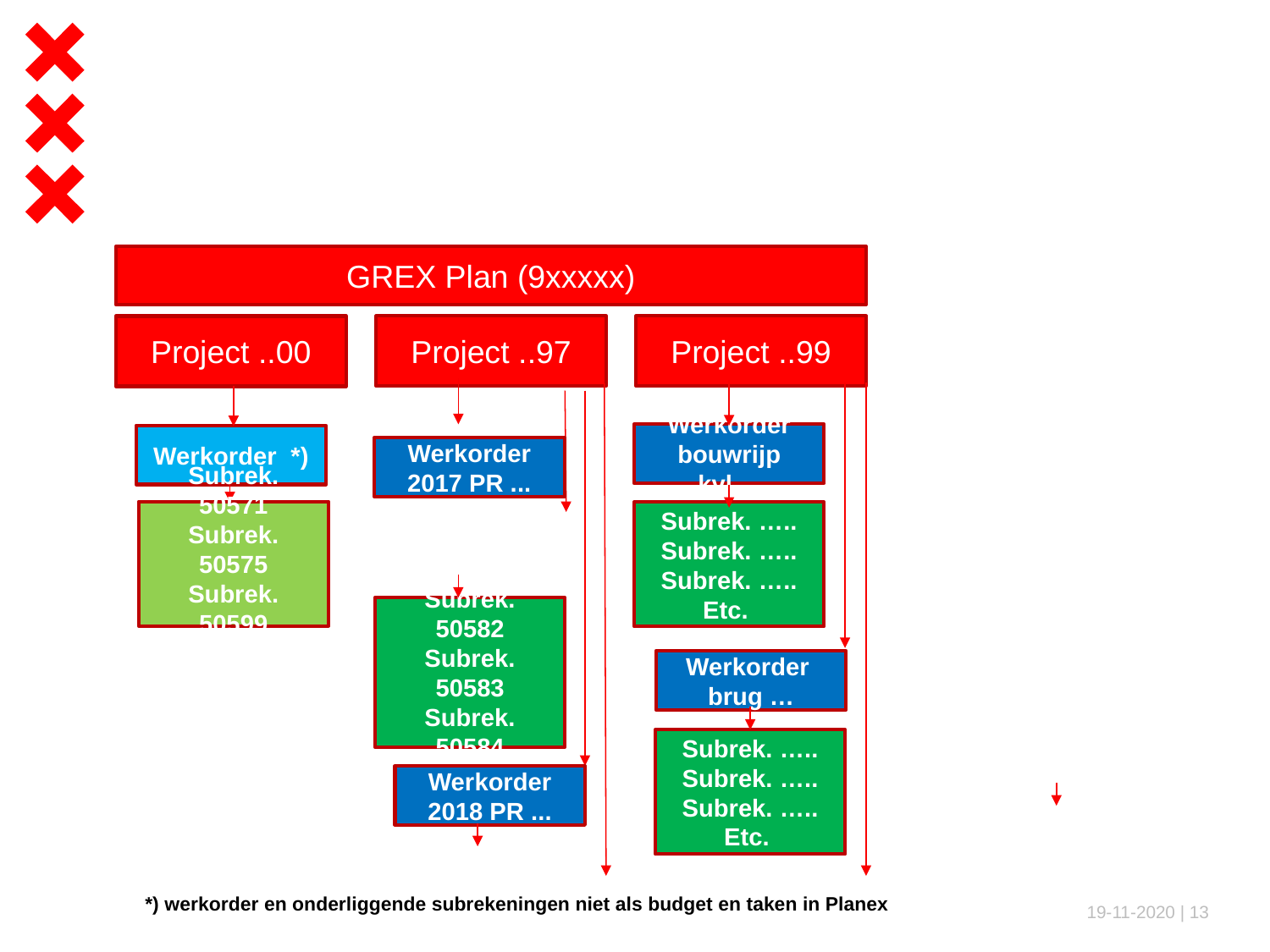

#
GREX Plan (9xxxxx)
Project ..00
Project ..97
Project ..99
Werkorder bouwrijp kvl ...
Werkorder  *)
Werkorder 2017 PR ...
Subrek. 50571 Subrek. 50575 Subrek. 50599
(Etc.)
Subrek. ….. Subrek. ….. Subrek. …..
Etc.
Subrek. 50580 Subrek. 50582 Subrek. 50583
Subrek. 50584
Subrek. 50585
Werkorder  brug …
Subrek. ….. Subrek. ….. Subrek. …..
Etc.
Werkorder 2018 PR ...
*) werkorder en onderliggende subrekeningen niet als budget en taken in PlanexWerkor
19-11-2020
| 13